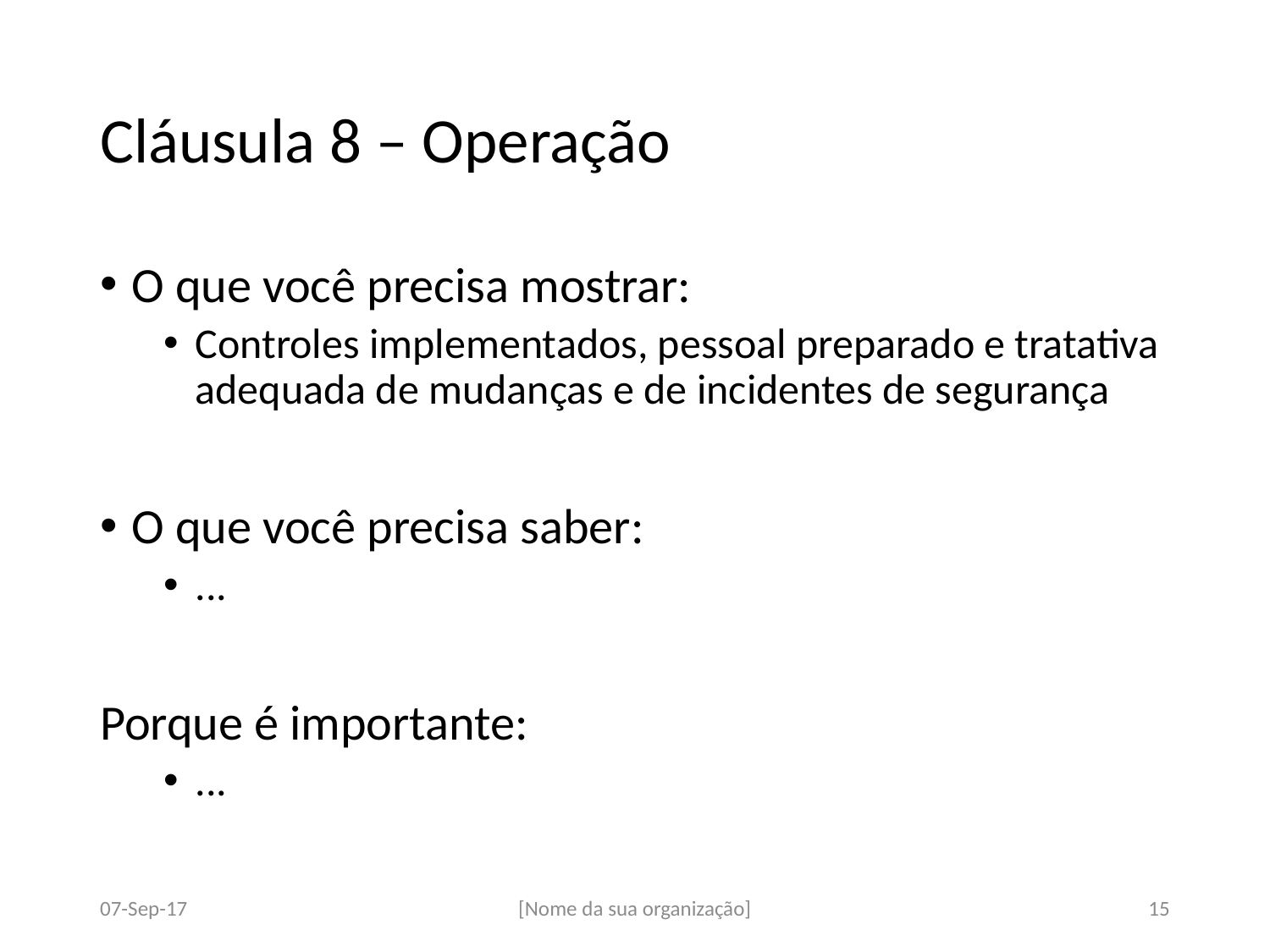

# Cláusula 8 – Operação
O que você precisa mostrar:
Controles implementados, pessoal preparado e tratativa adequada de mudanças e de incidentes de segurança

O que você precisa saber:
...

Porque é importante:
...
07-Sep-17
[Nome da sua organização]
15